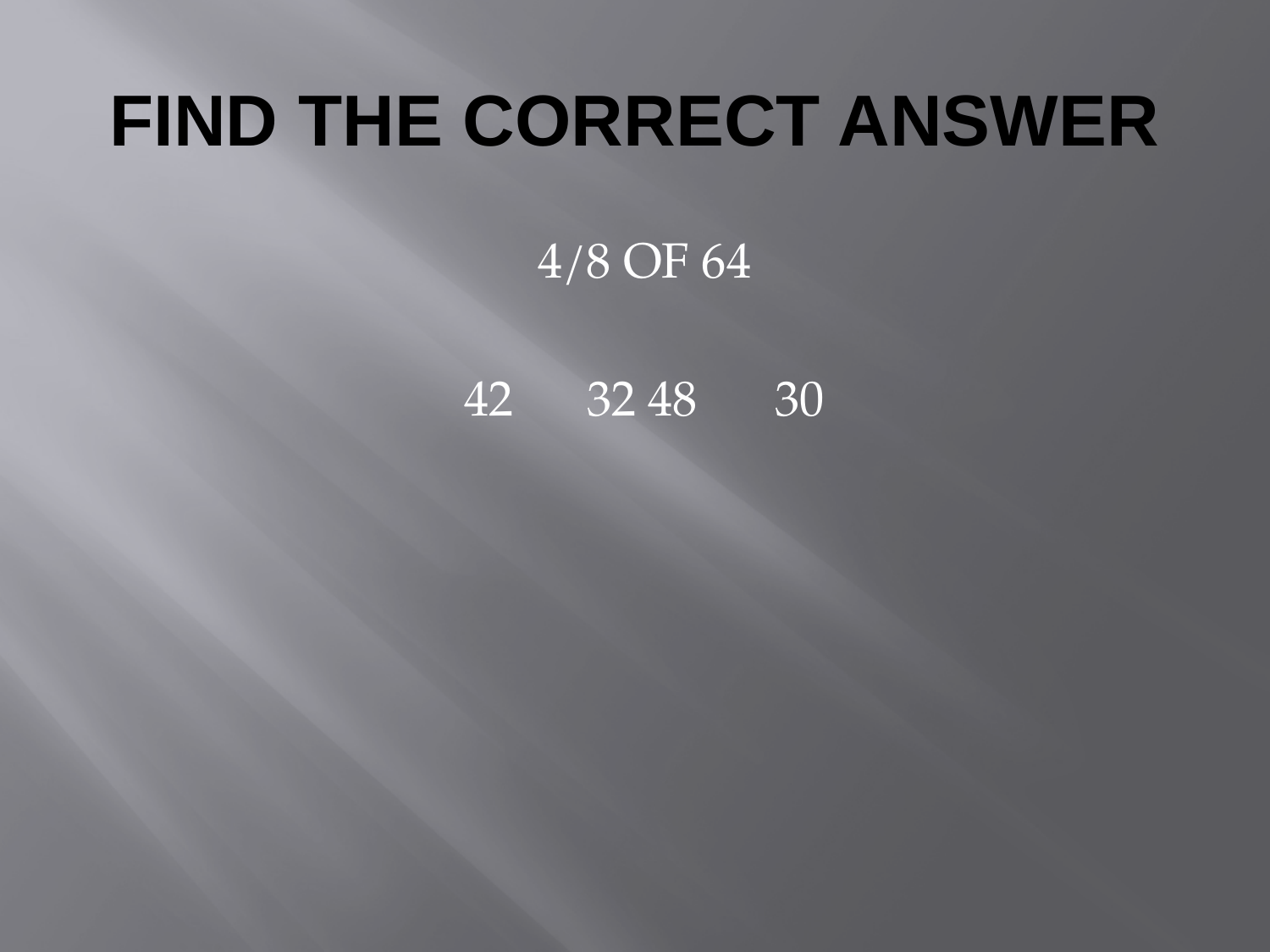

# FIND THE CORRECT ANSWER
4/8 OF 64

42      32	48	30